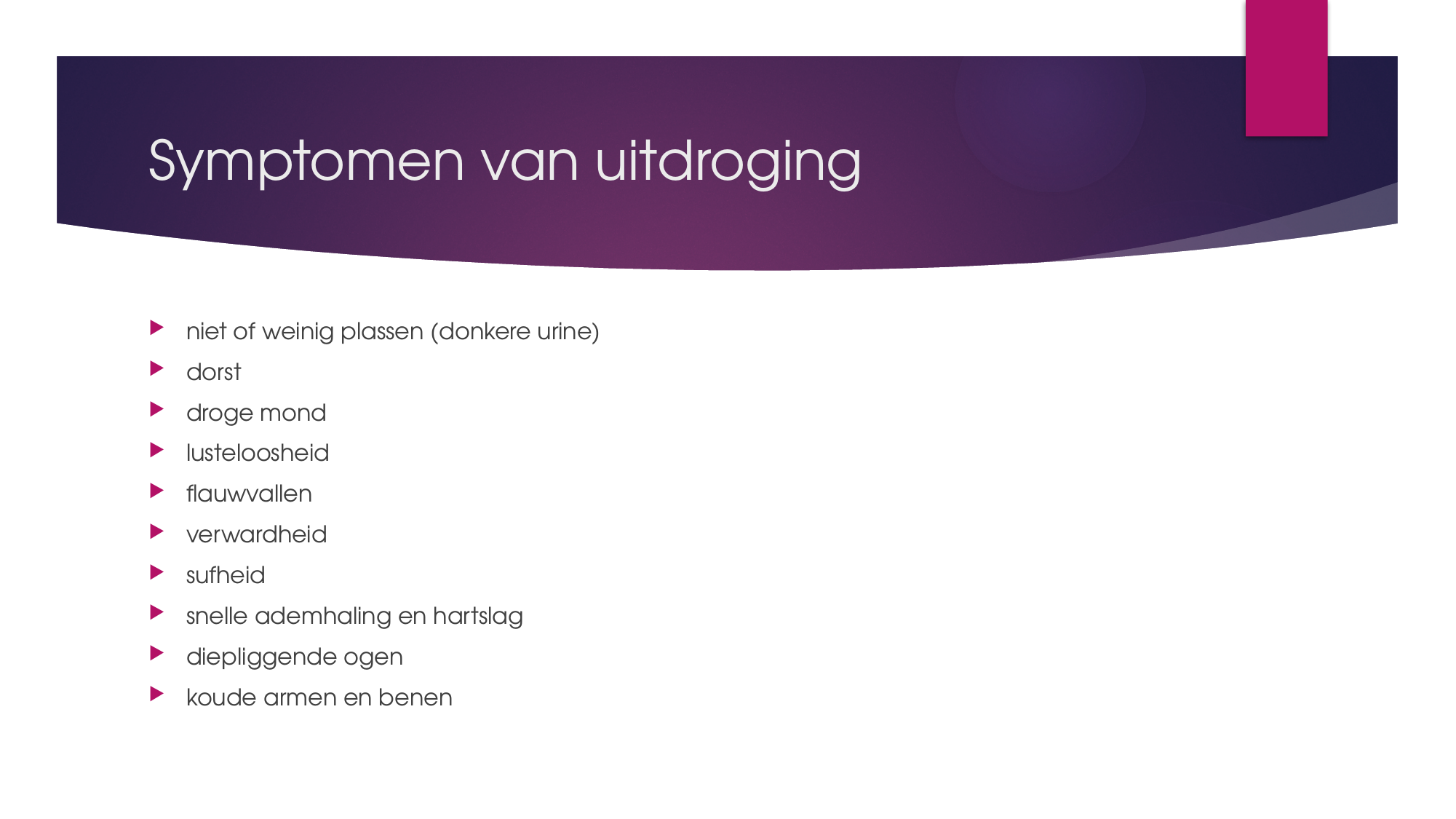

# Symptomen van uitdroging
niet of weinig plassen (donkere urine)
dorst
droge mond
lusteloosheid
flauwvallen
verwardheid
sufheid
snelle ademhaling en hartslag
diepliggende ogen
koude armen en benen